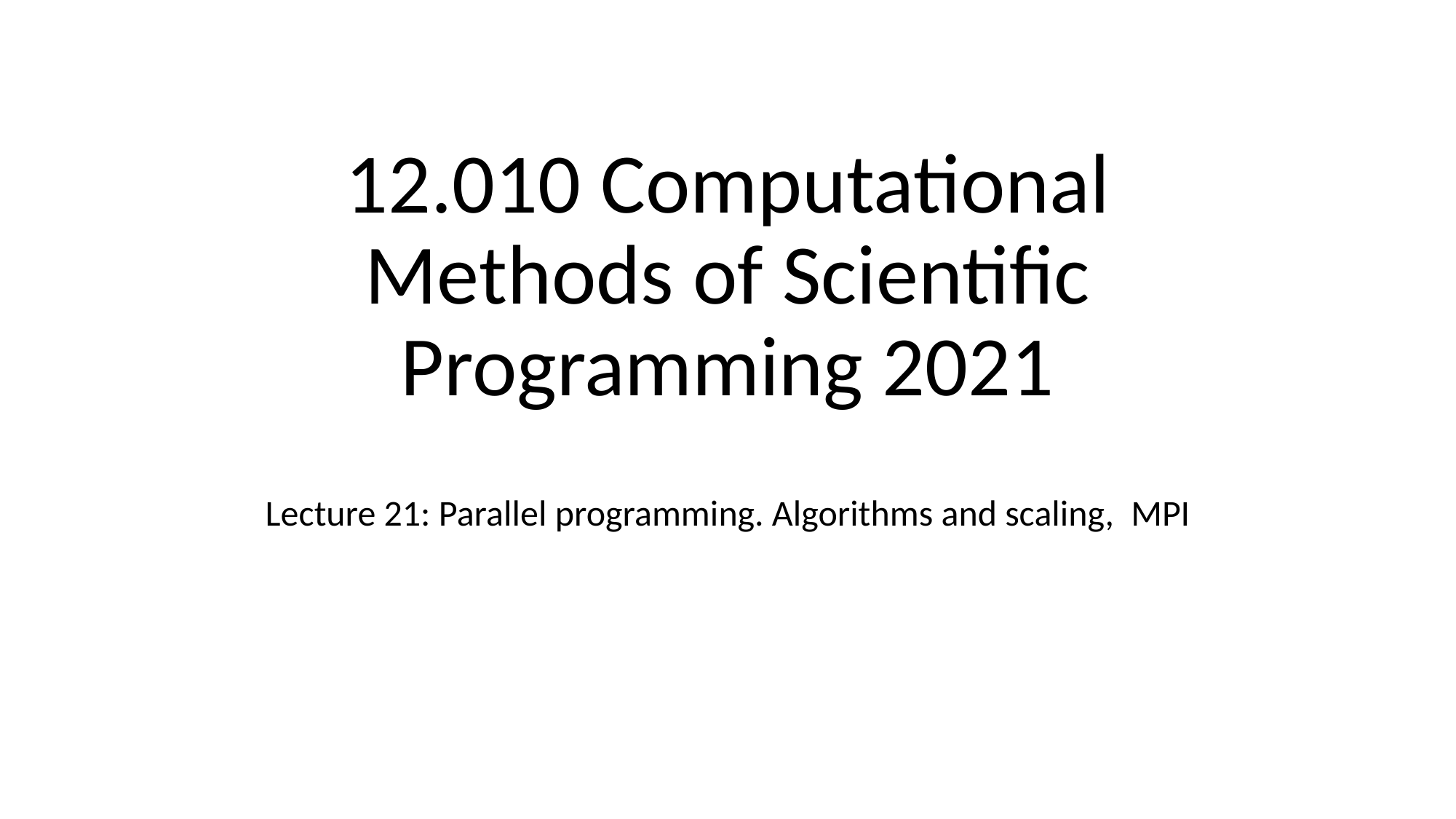

# 12.010 Computational Methods of Scientific Programming 2021

Lecture 21: Parallel programming. Algorithms and scaling,  MPI